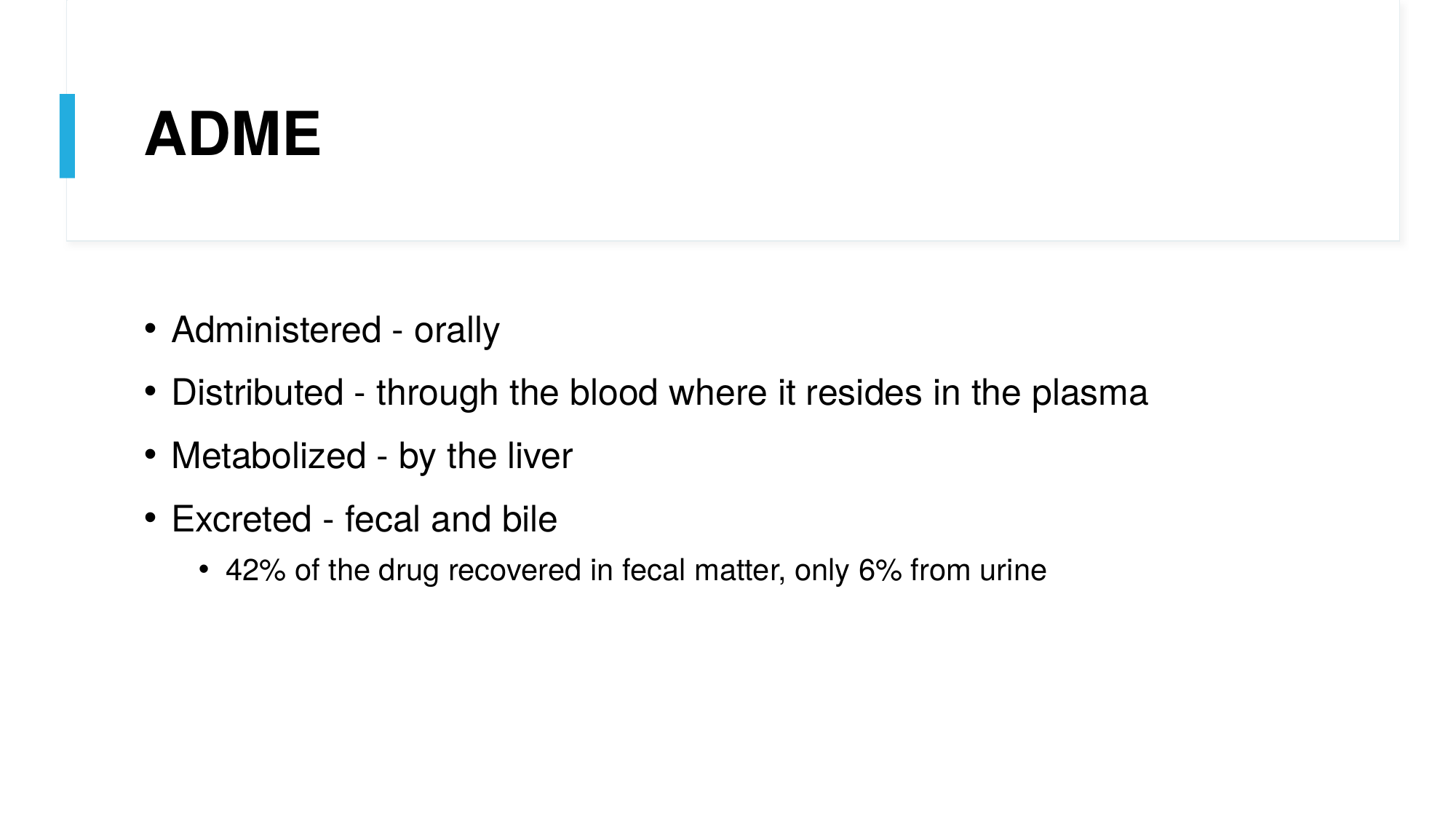

# ADME
Administered - orally
Distributed - through the blood where it resides in the plasma
Metabolized - by the liver
Excreted - fecal and bile
42% of the drug recovered in fecal matter, only 6% from urine